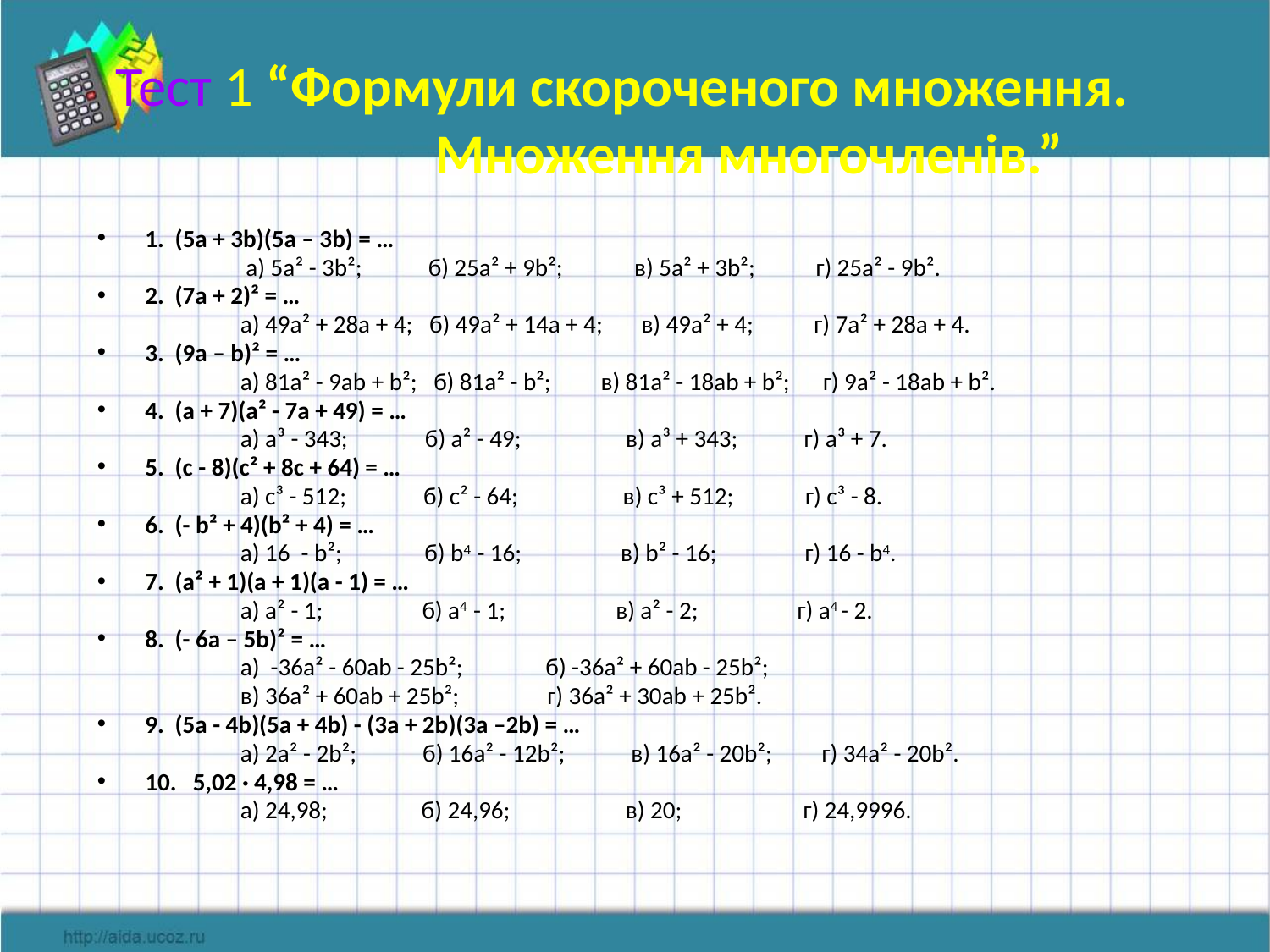

# Тест 1 “Формули скороченого множення. Множення многочленів.”
1.  (5a + 3b)(5a – 3b) = …
                           a) 5a² - 3b²;            б) 25a² + 9b²;             в) 5a² + 3b²;           г) 25a² - 9b².
2.  (7a + 2)² = …
                          a) 49a² + 28a + 4;   б) 49a² + 14a + 4;       в) 49a² + 4;           г) 7a² + 28a + 4.
3.  (9a – b)² = …
                          a) 81a² - 9ab + b²;   б) 81a² - b²;         в) 81a² - 18ab + b²;      г) 9a² - 18ab + b².
4.  (a + 7)(a² - 7a + 49) = …
                          a) a³ - 343;              б) a² - 49;                   в) a³ + 343;            г) a³ + 7.
5.  (c - 8)(c² + 8c + 64) = …
                          a) c³ - 512;              б) c² - 64;                   в) c³ + 512;             г) c³ - 8.
6.  (- b² + 4)(b² + 4) = …
                          a) 16  - b²;               б) b4  - 16;                  в) b² - 16;                г) 16 - b4.
7.  (a² + 1)(a + 1)(a - 1) = …
                          a) a² - 1;                  б) a4  - 1;                    в) a² - 2;                  г) a4 - 2.
8.  (- 6a – 5b)² = …
                          a)  -36a² - 60ab - 25b²;               б) -36a² + 60ab - 25b²;
                          в) 36a² + 60ab + 25b²;                г) 36a² + 30ab + 25b².
9.  (5a - 4b)(5a + 4b) - (3a + 2b)(3a –2b) = …
                          a) 2a² - 2b²;            б) 16a² - 12b²;            в) 16a² - 20b²;         г) 34a² - 20b².
10.   5,02 · 4,98 = …
                          a) 24,98;                 б) 24,96;                     в) 20;                      г) 24,9996.